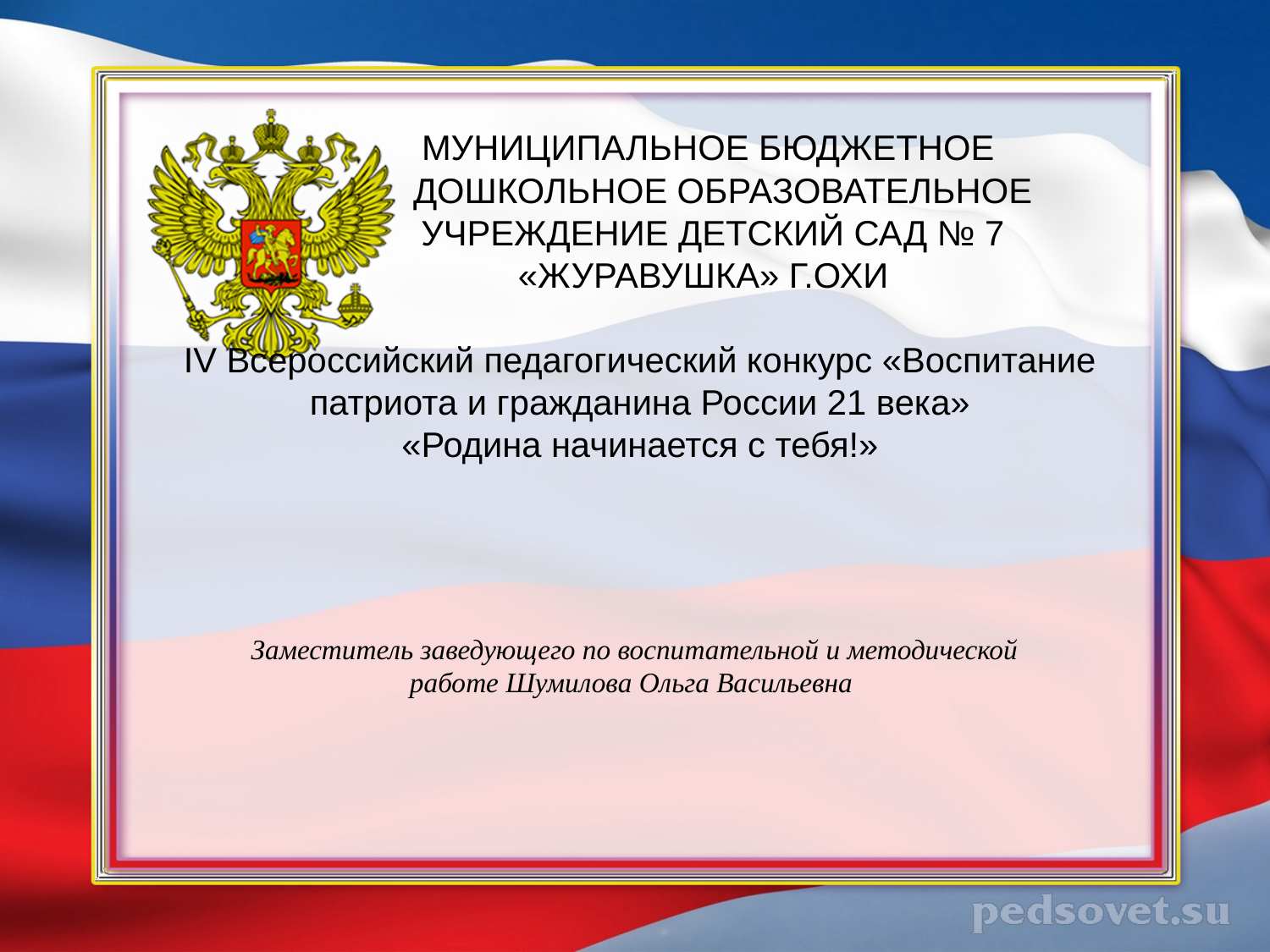

# МУНИЦИПАЛЬНОЕ БЮДЖЕТНОЕ ДОШКОЛЬНОЕ ОБРАЗОВАТЕЛЬНОЕ УЧРЕЖДЕНИЕ ДЕТСКИЙ САД № 7 «ЖУРАВУШКА» Г.ОХИ IV Всероссийский педагогический конкурс «Воспитание патриота и гражданина России 21 века» «Родина начинается с тебя!»
Заместитель заведующего по воспитательной и методической работе Шумилова Ольга Васильевна